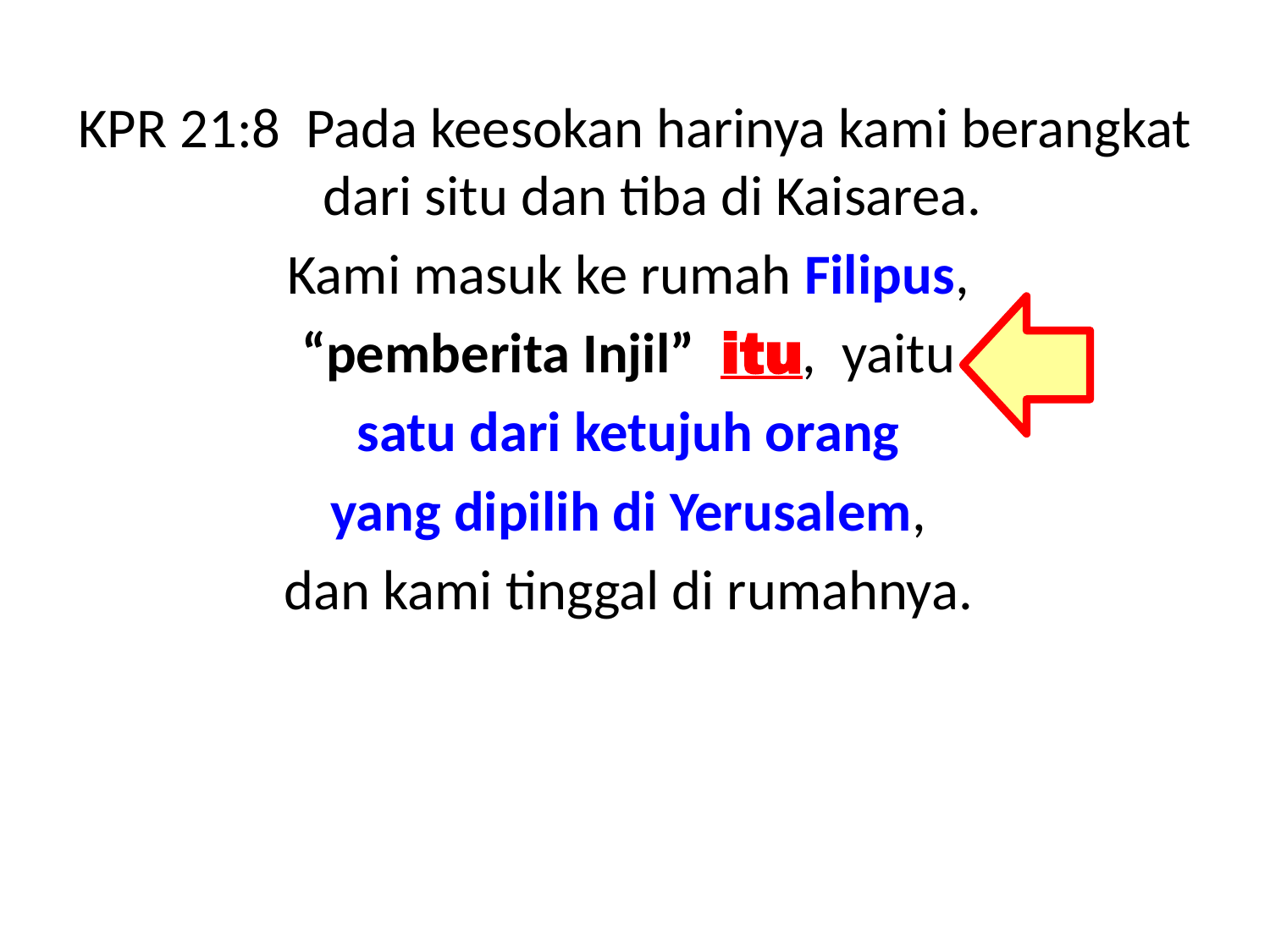

KPR 21:8  Pada keesokan harinya kami berangkat dari situ dan tiba di Kaisarea.
Kami masuk ke rumah Filipus,
“pemberita Injil”  itu,  yaitu
satu dari ketujuh orang
yang dipilih di Yerusalem,
dan kami tinggal di rumahnya.